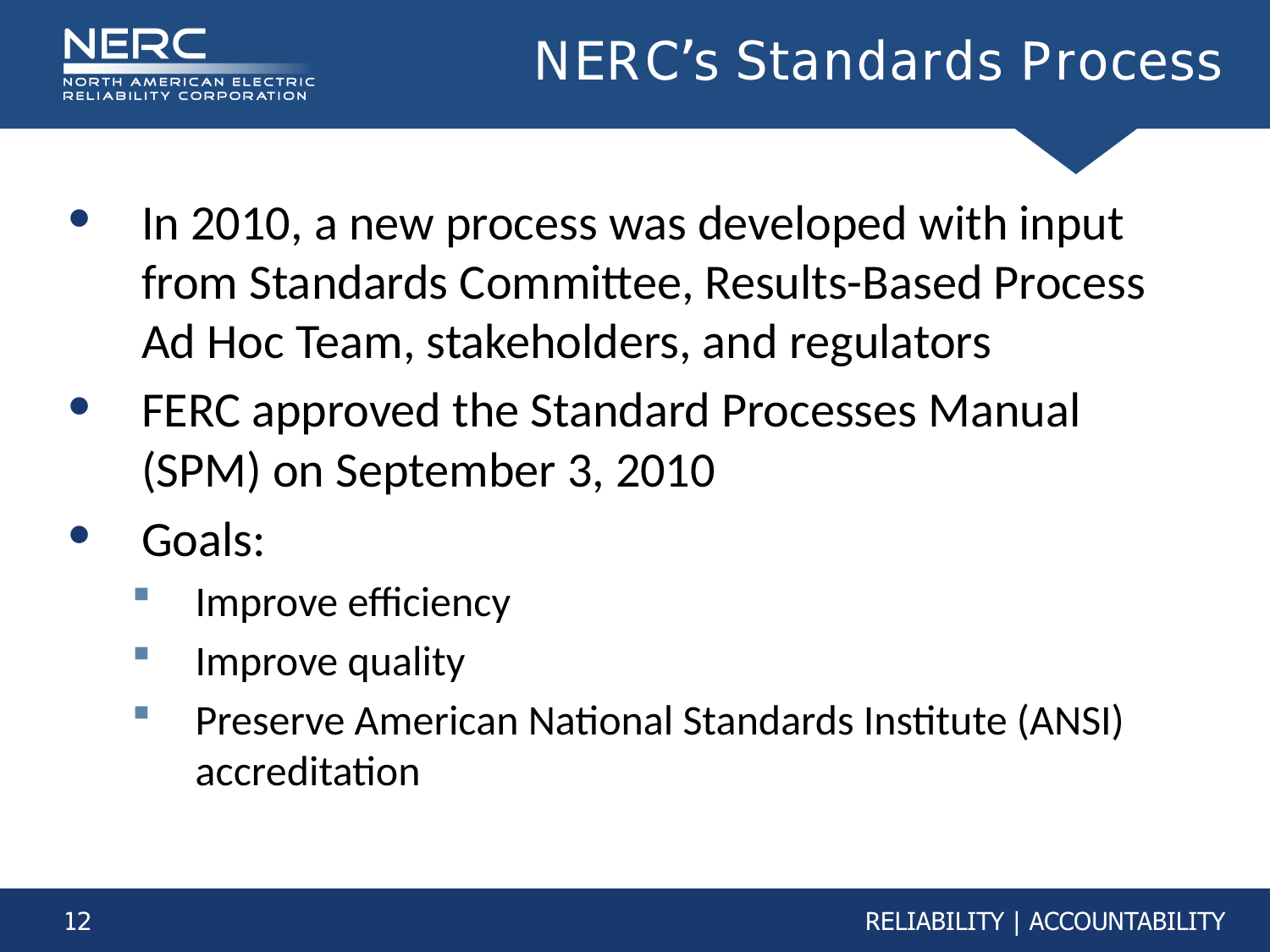

# NERC’s Standards Process
In 2010, a new process was developed with input from Standards Committee, Results-Based Process Ad Hoc Team, stakeholders, and regulators
FERC approved the Standard Processes Manual (SPM) on September 3, 2010
Goals:
Improve efficiency
Improve quality
Preserve American National Standards Institute (ANSI) accreditation